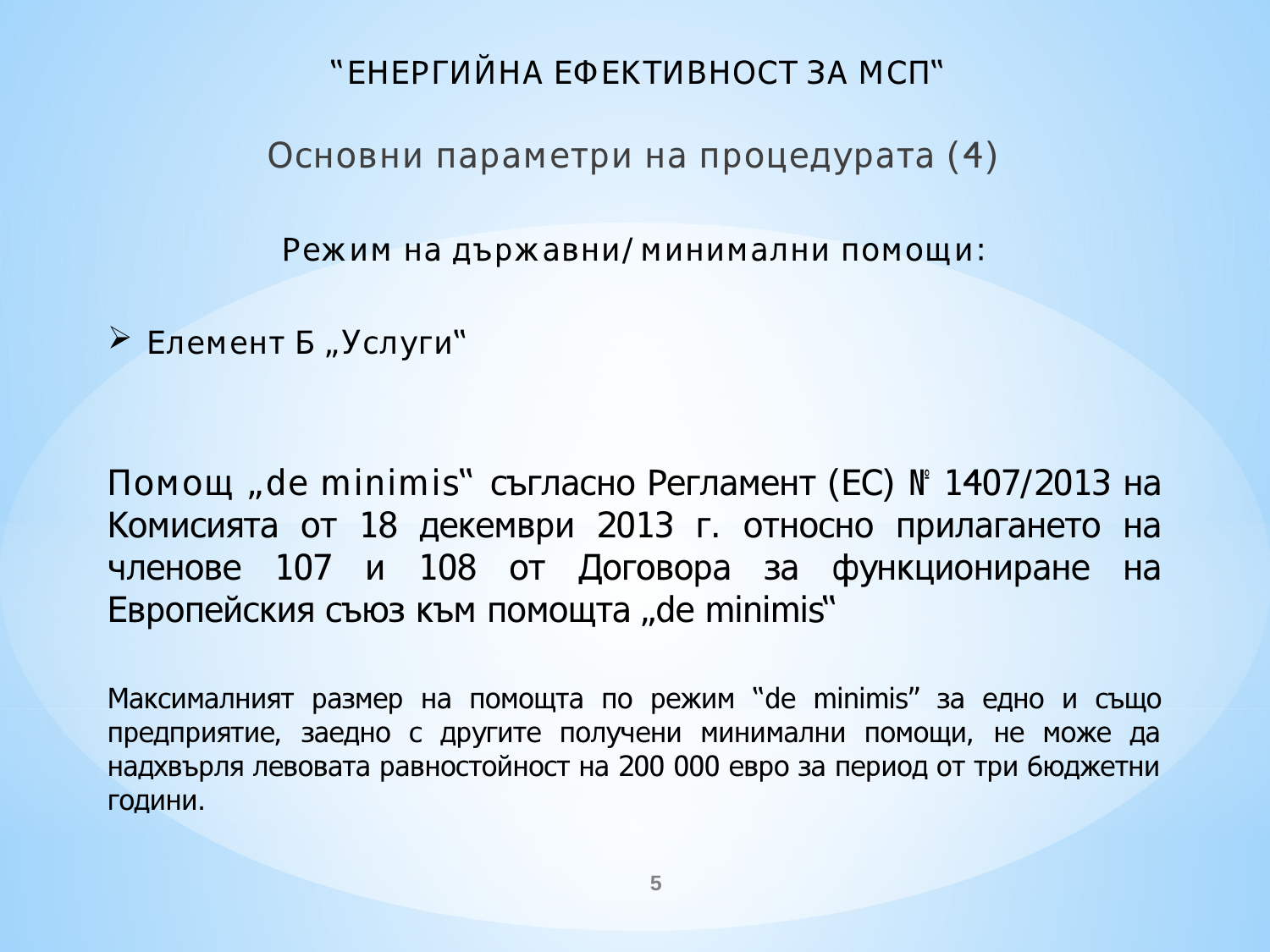

# “ЕНЕРГИЙНА ЕФЕКТИВНОСТ ЗА МСП“

Основни параметри на процедурата (4)

Режим на държавни/минимални помощи:

Елемент Б „Услуги“

Помощ „de minimis“ съгласно Регламент (ЕС) № 1407/2013 на Комисията от 18 декември 2013 г. относно прилагането на членове 107 и 108 от Договора за функциониране на Европейския съюз към помощта „de minimis“

Максималният размер на помощта по режим “de minimis” за едно и също предприятие, заедно с другите получени минимални помощи, не може да надхвърля левовата равностойност на 200 000 евро за период от три бюджетни години.

5